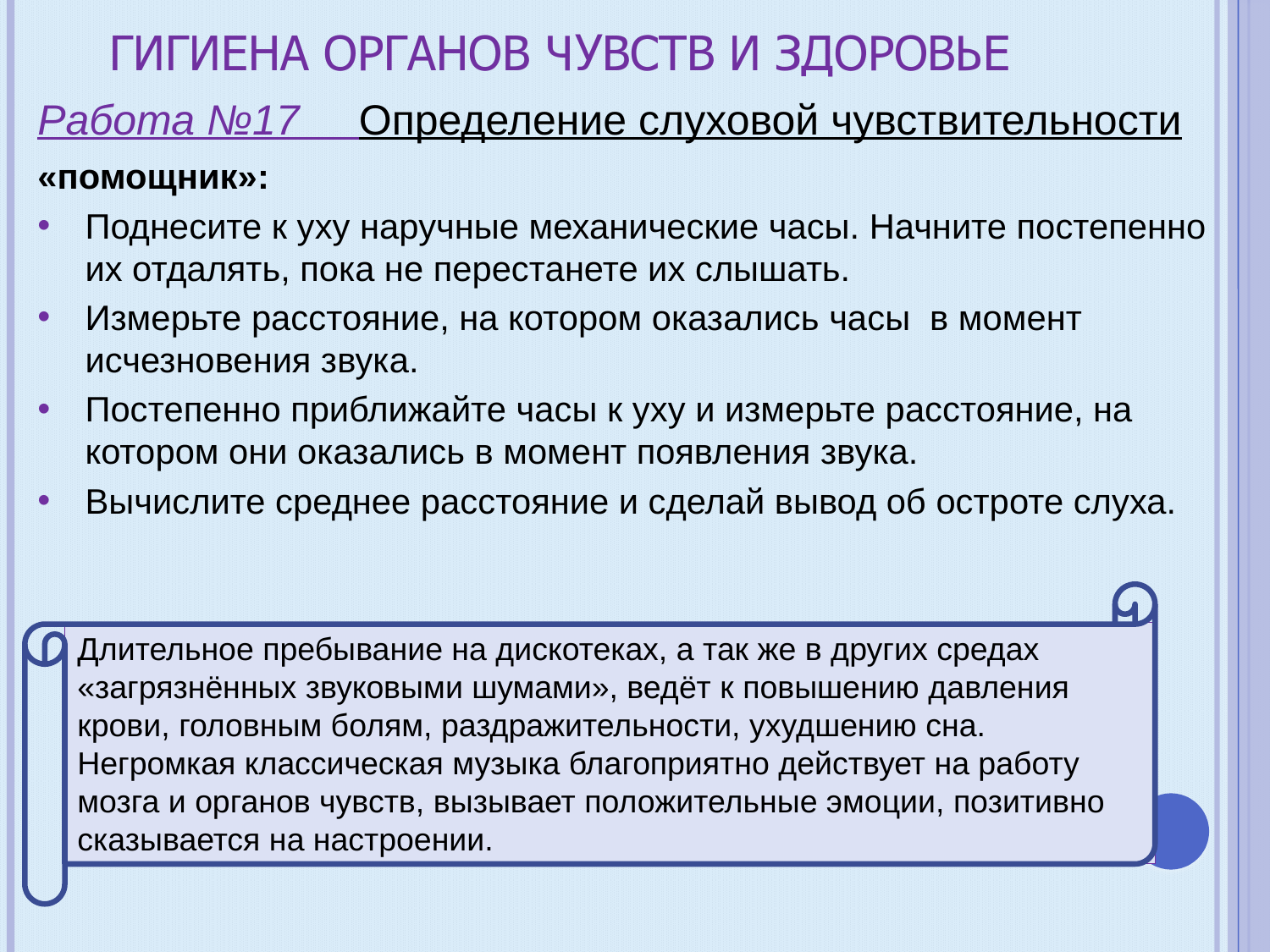

# ГИГИЕНА ОРГАНОВ ЧУВСТВ И ЗДОРОВЬЕ
Работа №17     Определение слуховой чувствительности
«помощник»:
Поднесите к уху наручные механические часы. Начните постепенно их отдалять, пока не перестанете их слышать.
Измерьте расстояние, на котором оказались часы  в момент исчезновения звука.
Постепенно приближайте часы к уху и измерьте расстояние, на котором они оказались в момент появления звука.
Вычислите среднее расстояние и сделай вывод об остроте слуха.

Длительное пребывание на дискотеках, а так же в других средах «загрязнённых звуковыми шумами», ведёт к повышению давления крови, головным болям, раздражительности, ухудшению сна. Негромкая классическая музыка благоприятно действует на работу мозга и органов чувств, вызывает положительные эмоции, позитивно сказывается на настроении.